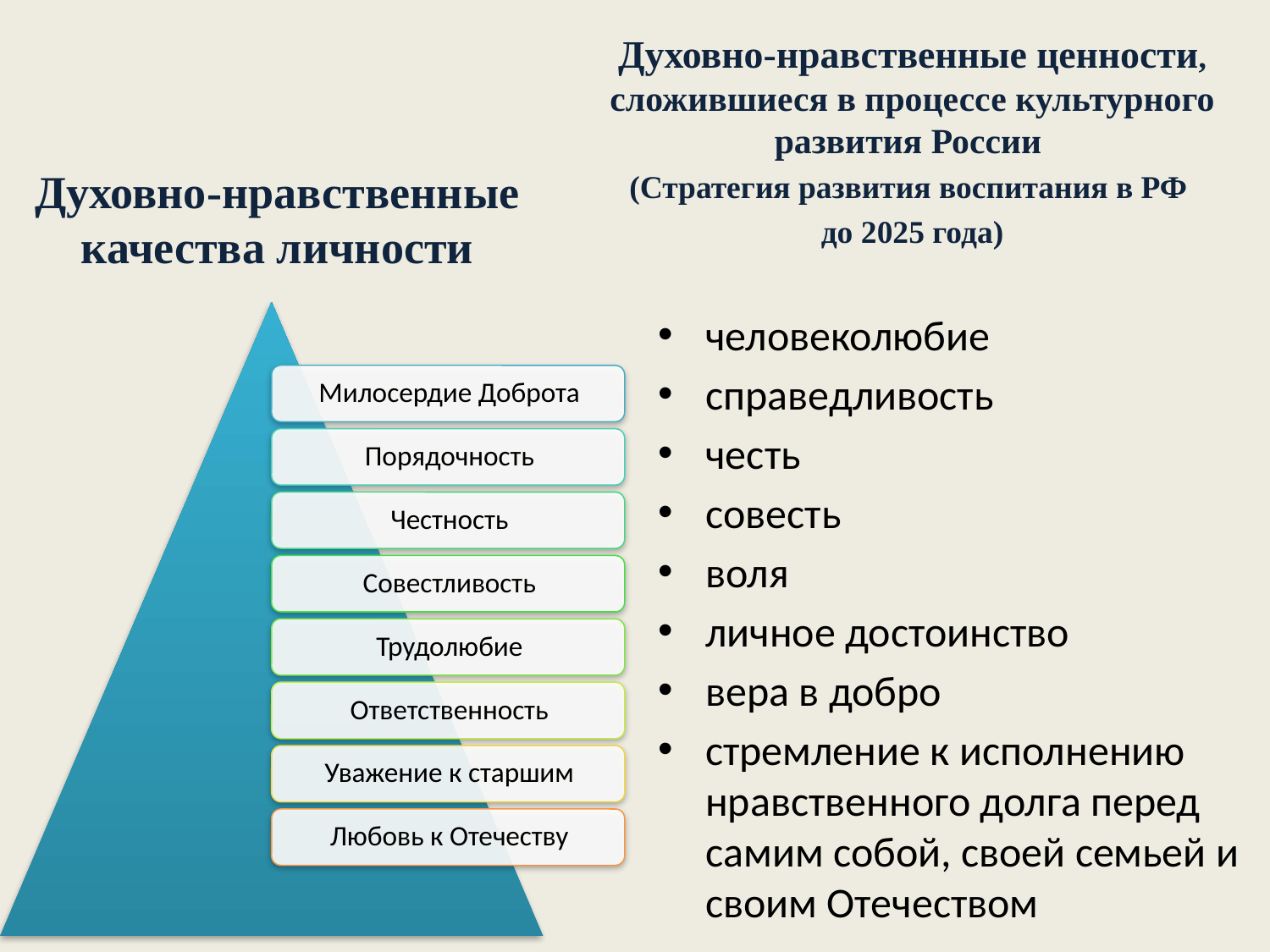

Духовно-нравственные ценности, сложившиеся в процессе культурного развития России
(Стратегия развития воспитания в РФ
до 2025 года)
Духовно-нравственные качества личности
человеколюбие
справедливость
честь
совесть
воля
личное достоинство
вера в добро
стремление к исполнению нравственного долга перед самим собой, своей семьей и своим Отечеством

Милосердие Доброта
Порядочность
Честность
Совестливость
Трудолюбие
Ответственность
Уважение к старшим
Любовь к Отечеству